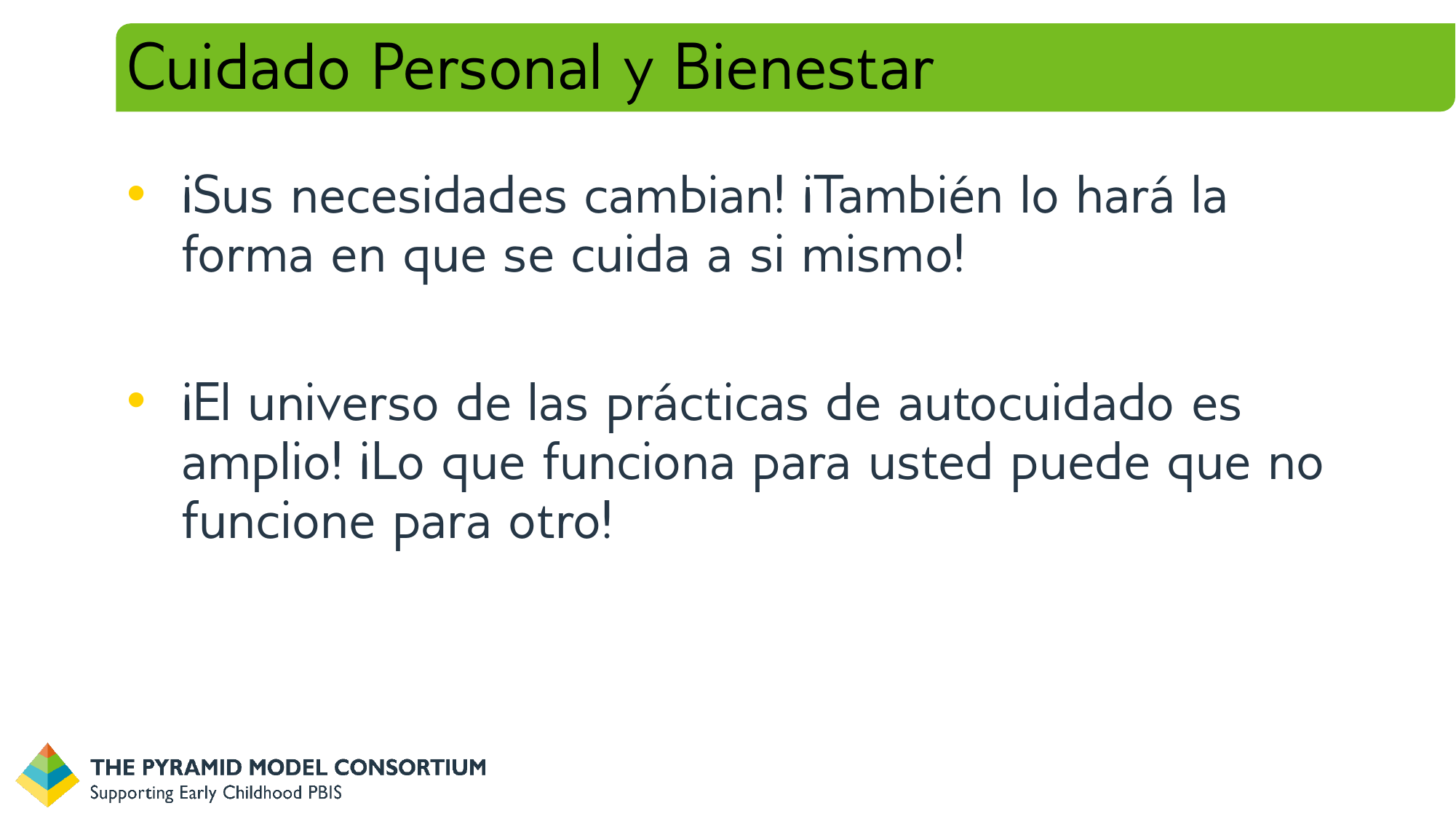

# Cuidado Personal y Bienestar
¡Sus necesidades cambian! ¡También lo hará la forma en que se cuida a si mismo!

¡El universo de las prácticas de autocuidado es amplio! ¡Lo que funciona para usted puede que no funcione para otro!